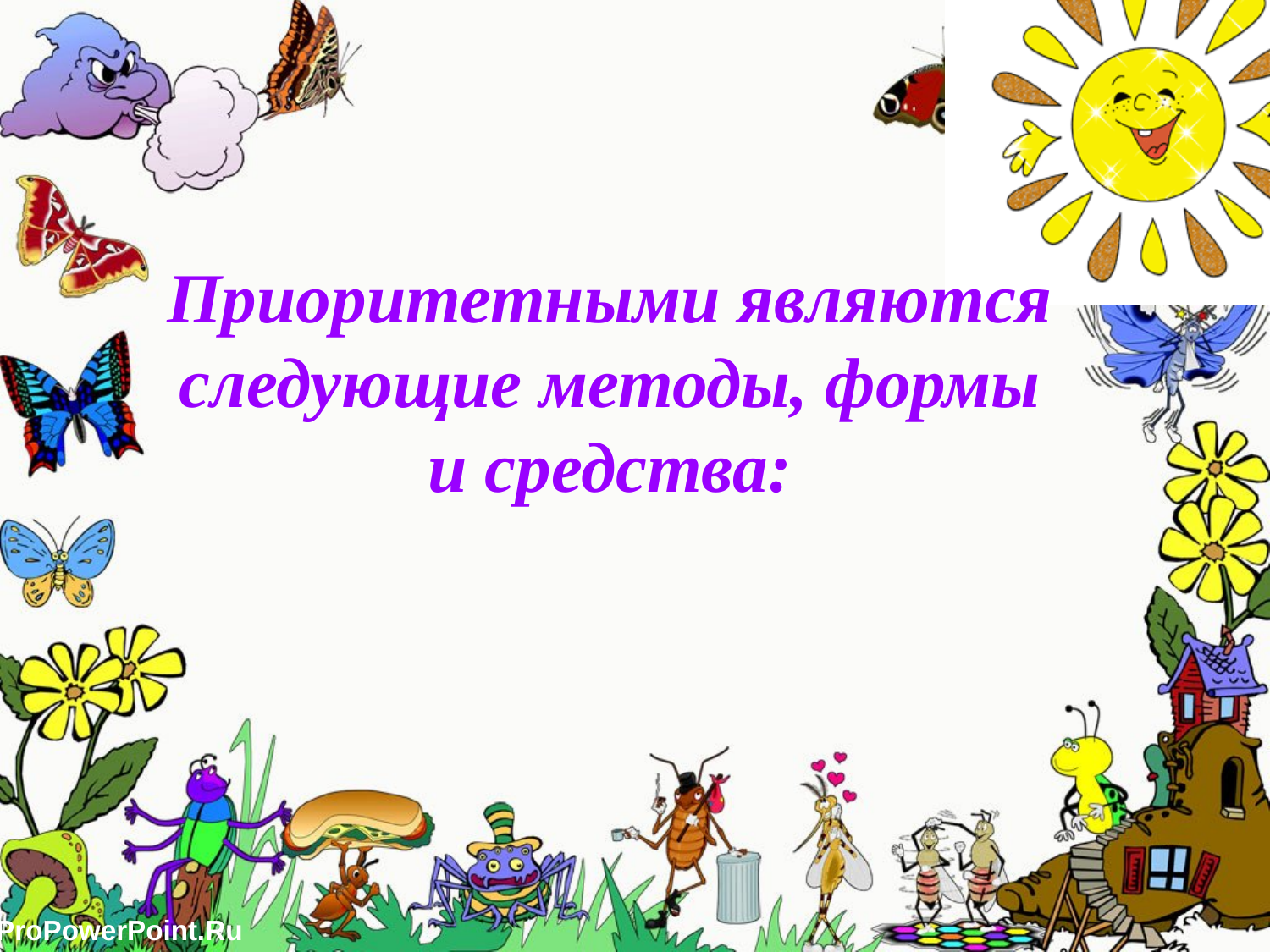

Приоритетными являются следующие методы, формы и средства: